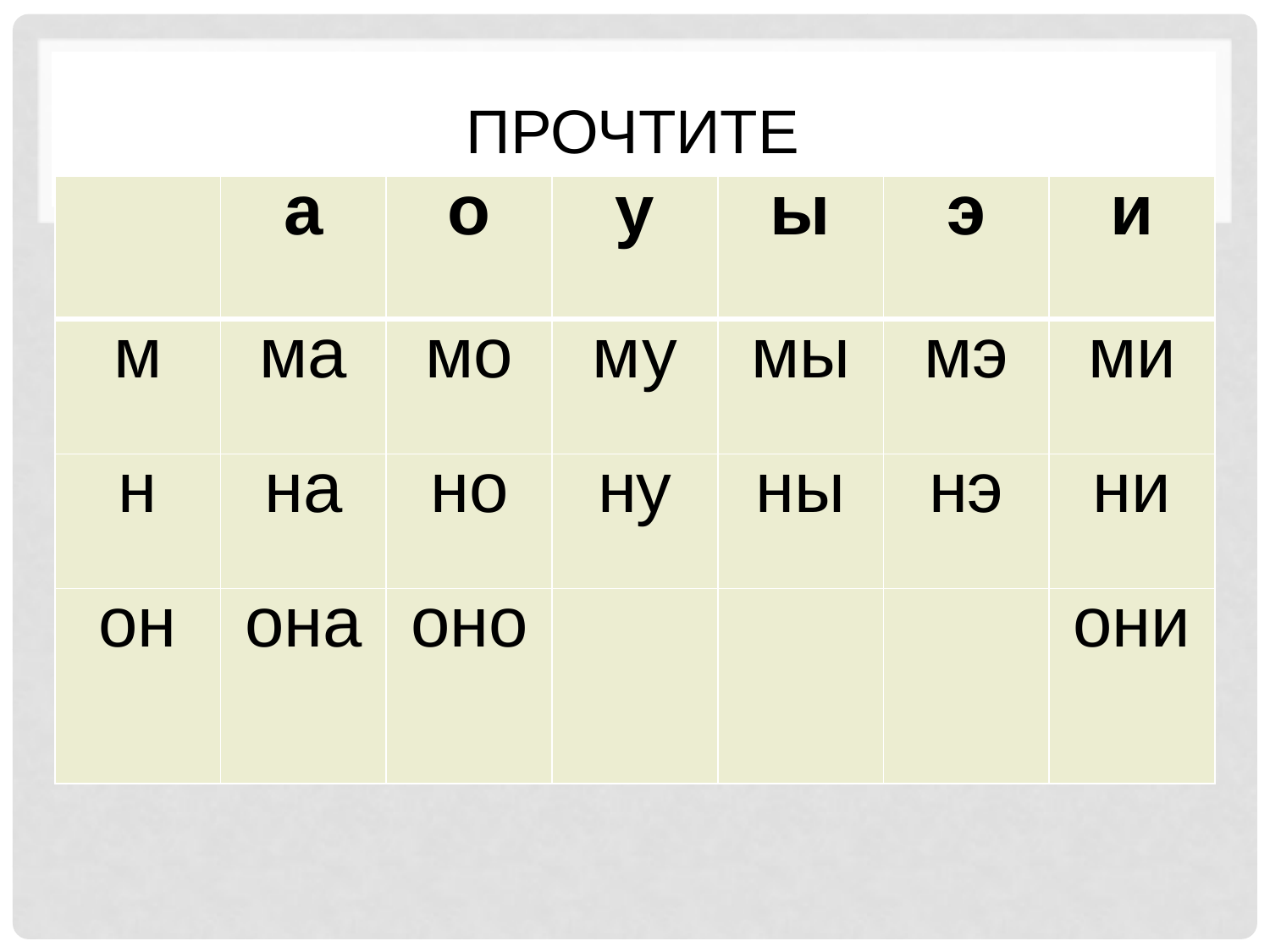

# Прочтите
|  | а | о | у | ы | э | и |
| --- | --- | --- | --- | --- | --- | --- |
| м | ма | мо | му | мы | мэ | ми |
| н | на | но | ну | ны | нэ | ни |
| он | она | оно |  |  |  | они |